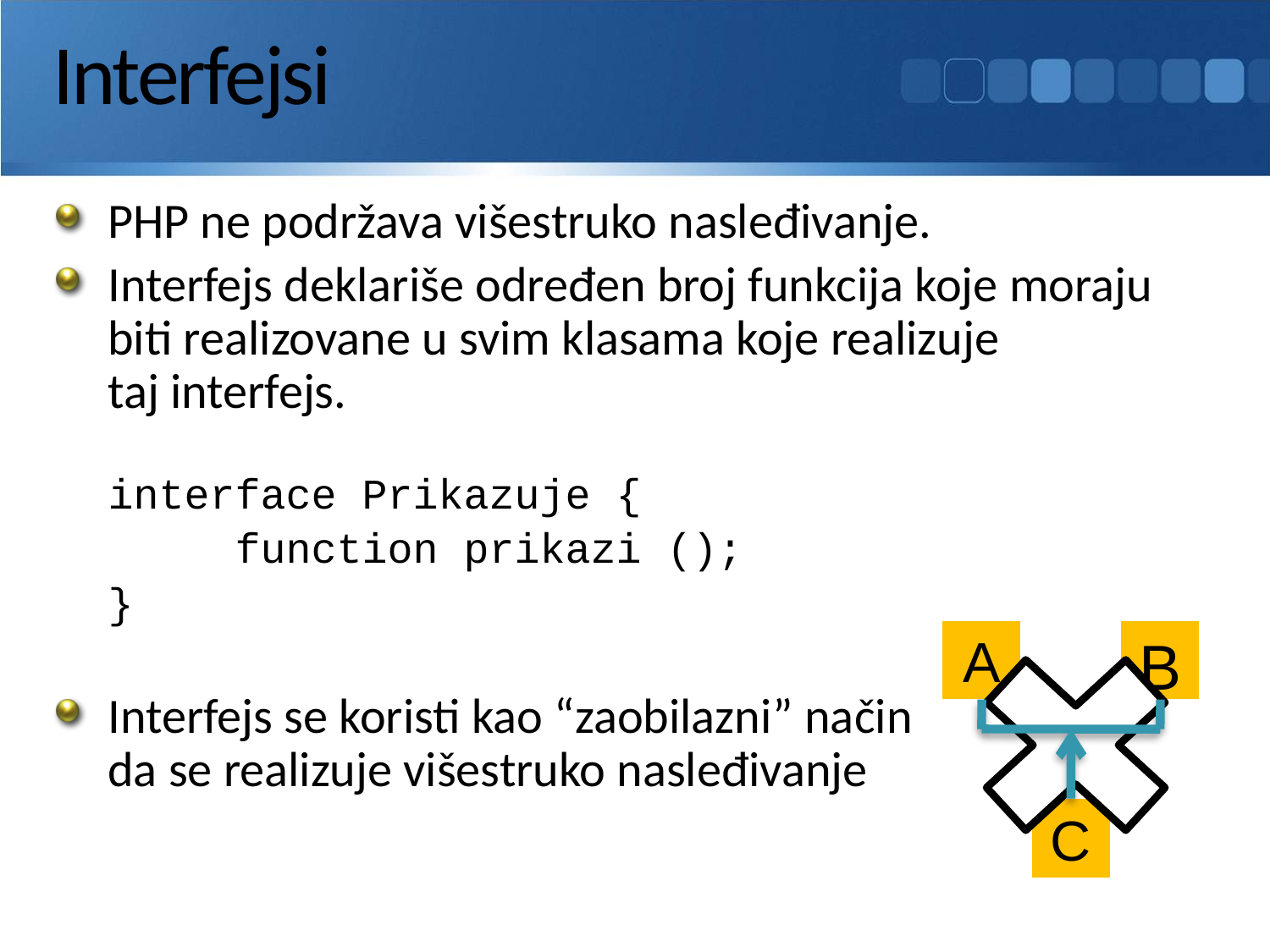

# Interfejsi
PHP ne podržava višestruko nasleđivanje.
Interfejs deklariše određen broj funkcija koje moraju biti realizovane u svim klasama koje realizuje
taj interfejs.
interface Prikazuje {
		function prikazi ();
	}
Interfejs se koristi kao “zaobilazni” način
da se realizuje višestruko nasleđivanje
A
B

C
199